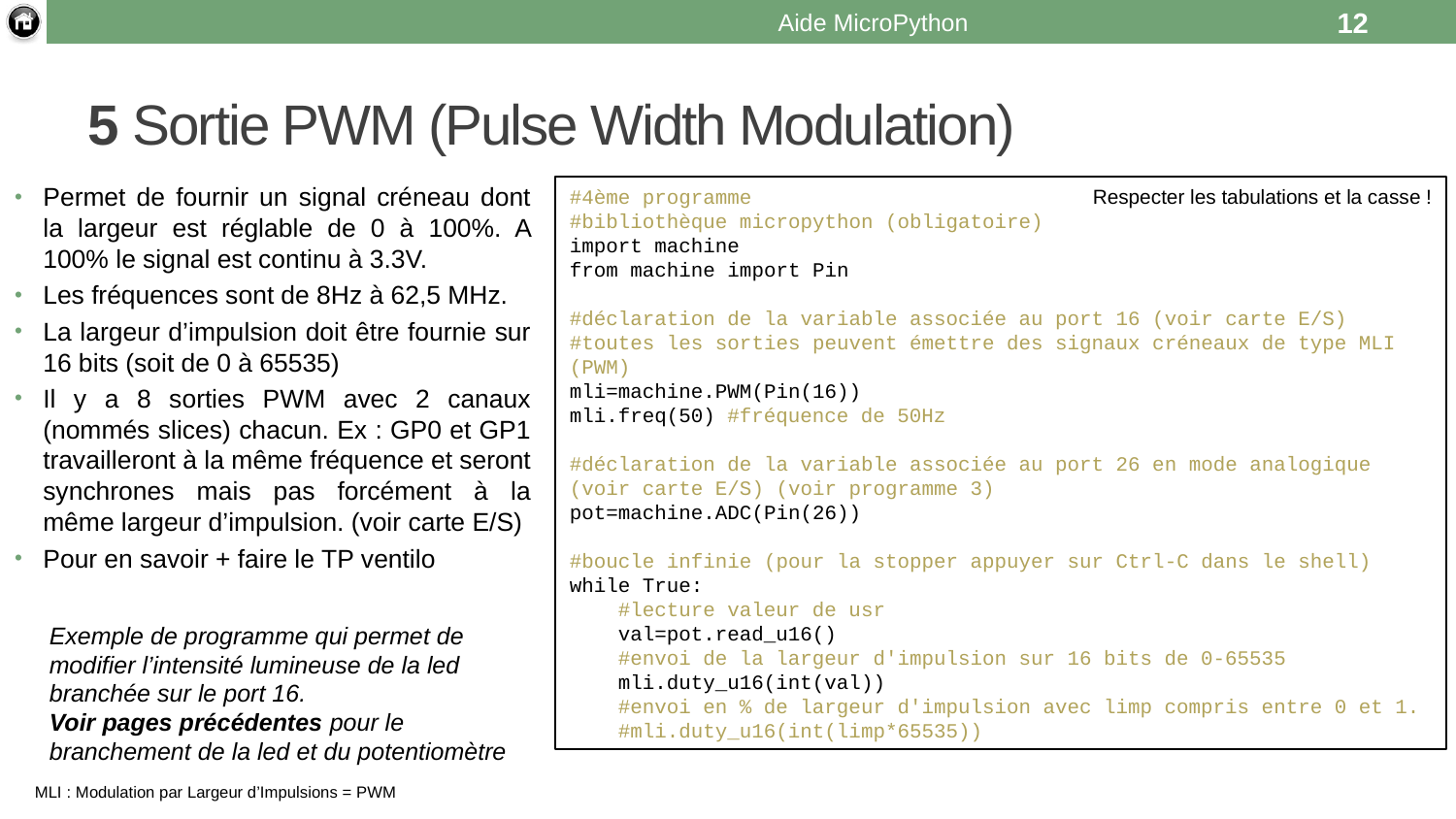

Aide MicroPython
12
# 5 Sortie PWM (Pulse Width Modulation)
Permet de fournir un signal créneau dont la largeur est réglable de 0 à 100%. A 100% le signal est continu à 3.3V.
Les fréquences sont de 8Hz à 62,5 MHz.
La largeur d’impulsion doit être fournie sur 16 bits (soit de 0 à 65535)
Il y a 8 sorties PWM avec 2 canaux (nommés slices) chacun. Ex : GP0 et GP1 travailleront à la même fréquence et seront synchrones mais pas forcément à la même largeur d’impulsion. (voir carte E/S)
Pour en savoir + faire le TP ventilo
#4ème programme
#bibliothèque micropython (obligatoire)
import machine
from machine import Pin

#déclaration de la variable associée au port 16 (voir carte E/S)
#toutes les sorties peuvent émettre des signaux créneaux de type MLI (PWM)
mli=machine.PWM(Pin(16))
mli.freq(50) #fréquence de 50Hz

#déclaration de la variable associée au port 26 en mode analogique (voir carte E/S) (voir programme 3)
pot=machine.ADC(Pin(26))

#boucle infinie (pour la stopper appuyer sur Ctrl-C dans le shell)
while True:
    #lecture valeur de usr
    val=pot.read_u16()
    #envoi de la largeur d'impulsion sur 16 bits de 0-65535
    mli.duty_u16(int(val))
    #envoi en % de largeur d'impulsion avec limp compris entre 0 et 1.
    #mli.duty_u16(int(limp*65535))
Respecter les tabulations et la casse !
Exemple de programme qui permet de modifier l’intensité lumineuse de la led branchée sur le port 16.
Voir pages précédentes pour le branchement de la led et du potentiomètre
MLI : Modulation par Largeur d’Impulsions = PWM